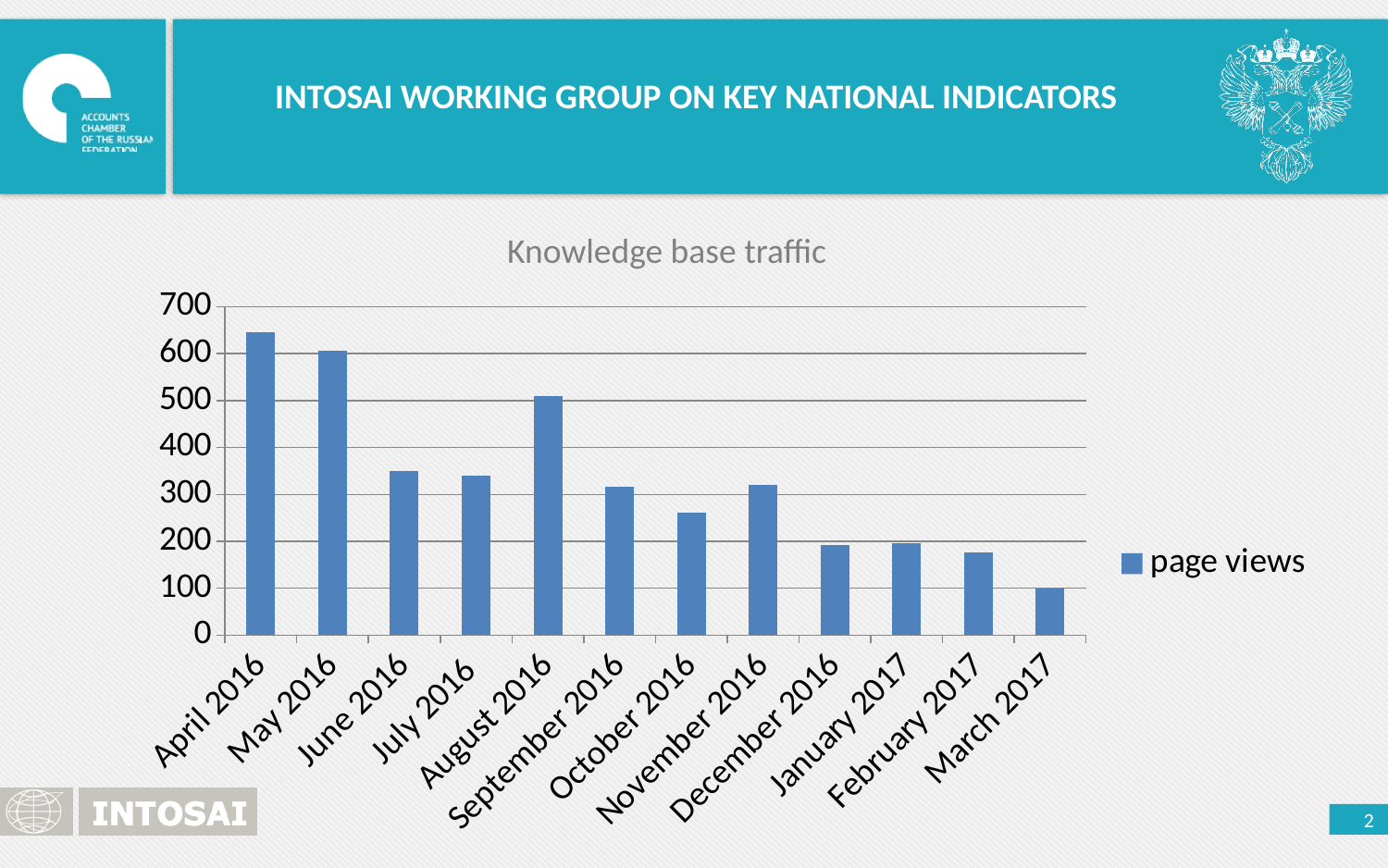

INTOSAI WORKING GROUP ON KEY NATIONAL INDICATORS
Knowledge base traffic

### Chart

| Category | page views |
|---|---|
| April 2016 | 645.0 |
| May 2016 | 606.0 |
| June 2016 | 350.0 |
| July 2016  | 339.0 |
| August 2016 | 510.0 |
| September 2016 | 317.0 |
| October 2016 | 261.0 |
| November 2016 | 321.0 |
| December 2016 | 193.0 |
| January 2017 | 196.0 |
| February 2017 | 176.0 |
| March 2017 | 99.0 |